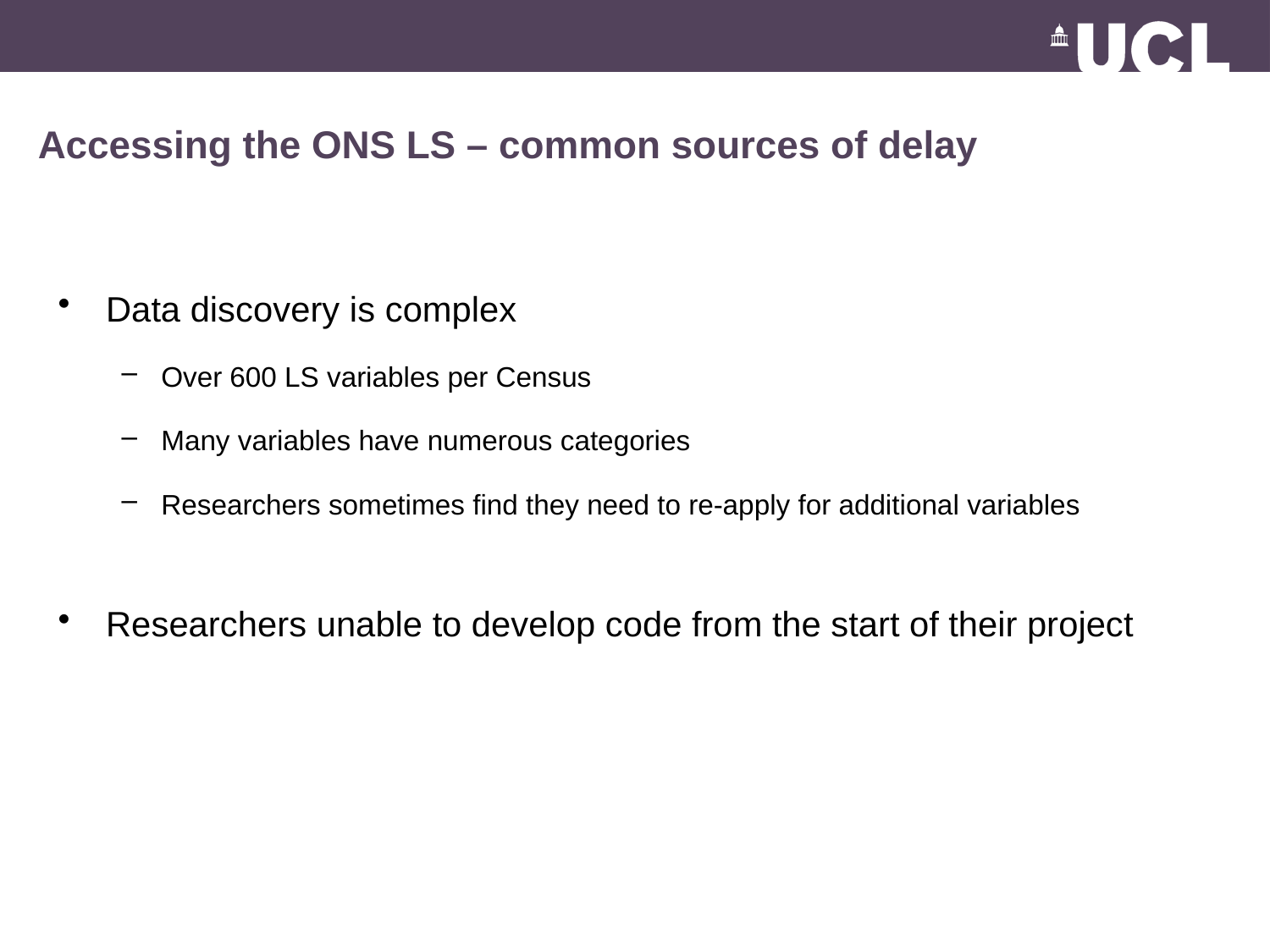

# Accessing the ONS LS – common sources of delay

Data discovery is complex
Over 600 LS variables per Census
Many variables have numerous categories
Researchers sometimes find they need to re-apply for additional variables

Researchers unable to develop code from the start of their project